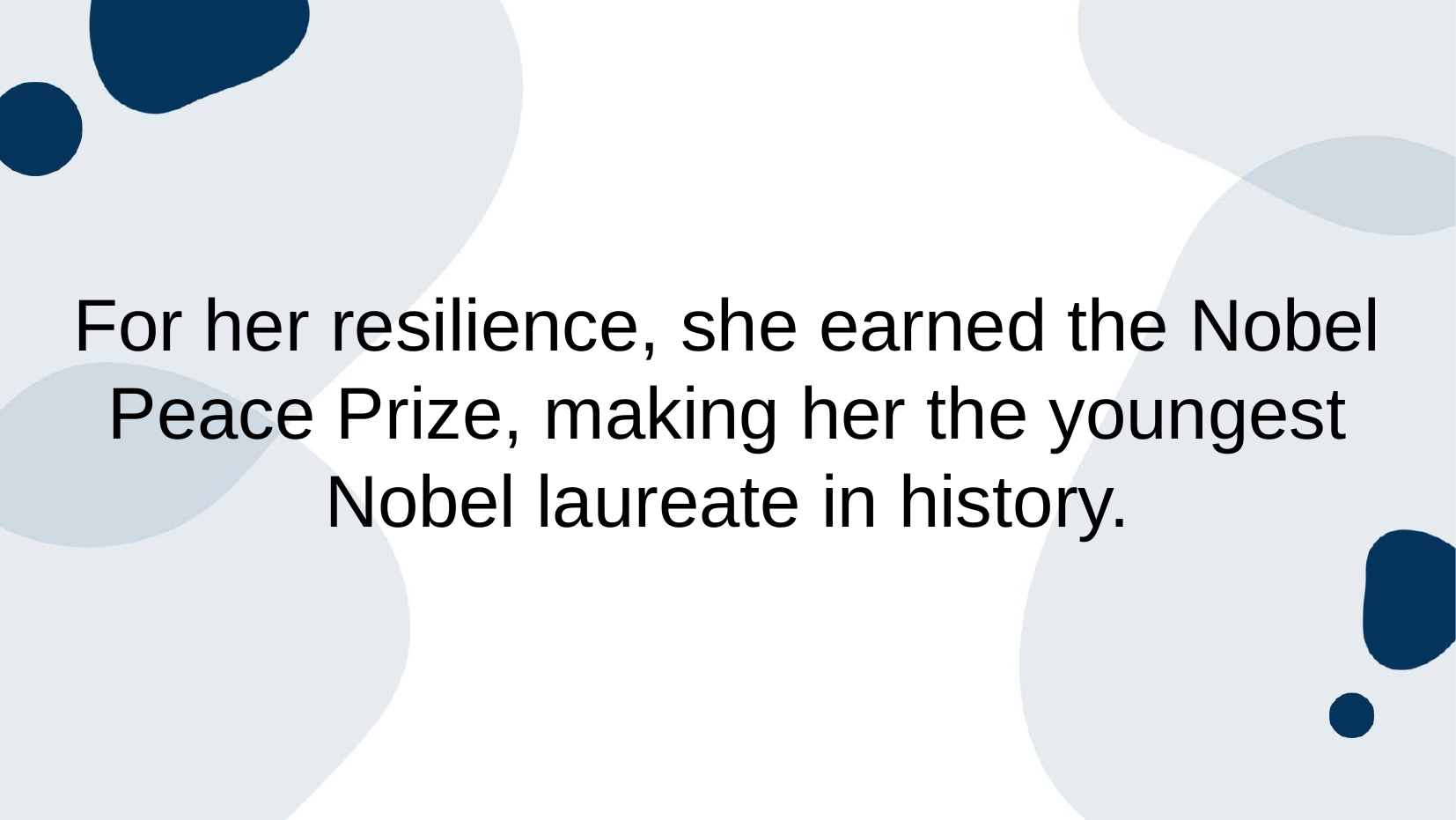

# For her resilience, she earned the Nobel Peace Prize, making her the youngest Nobel laureate in history.